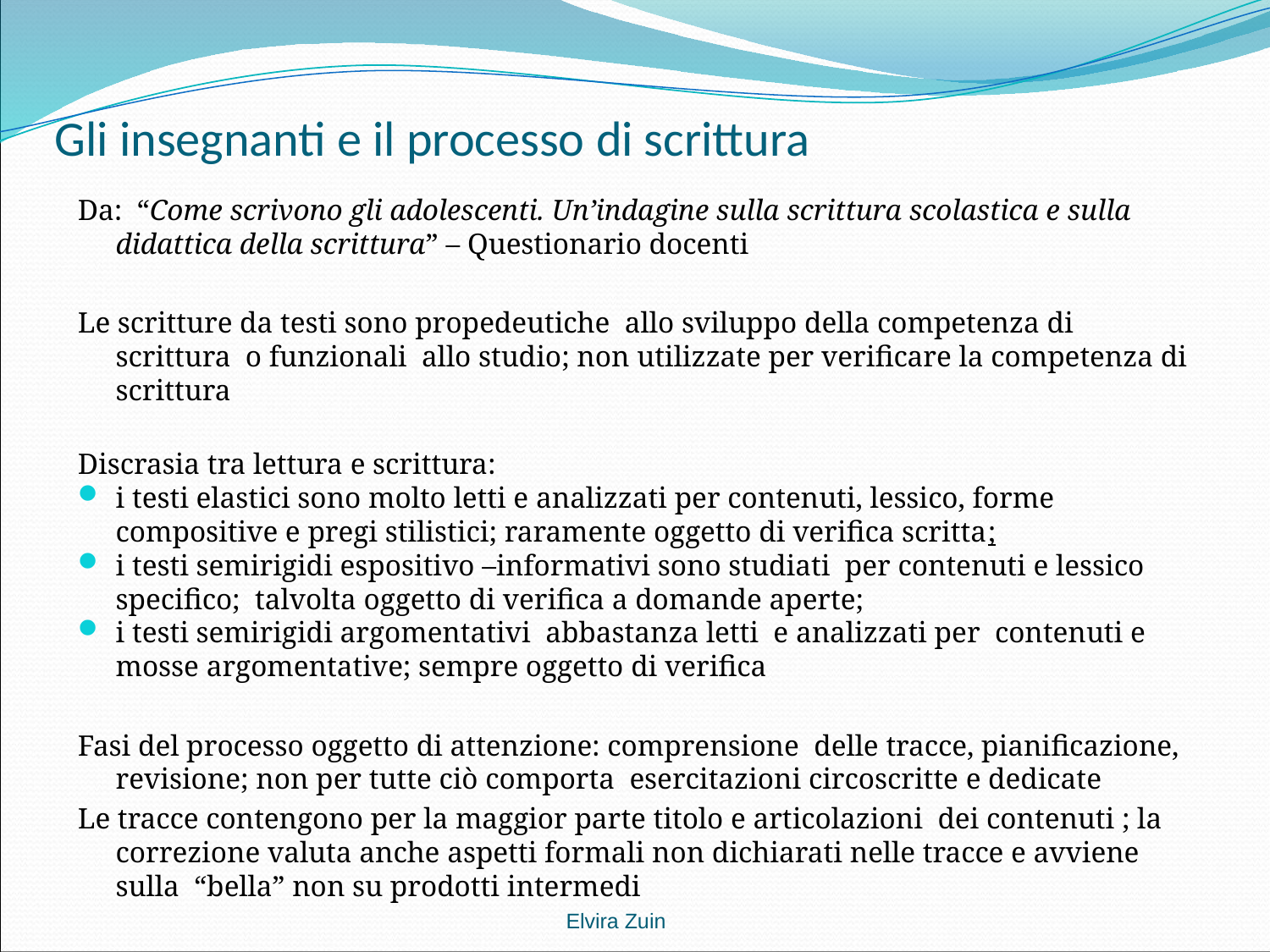

# Gli insegnanti e il processo di scrittura
Da:  “Come scrivono gli adolescenti. Un’indagine sulla scrittura scolastica e sulla didattica della scrittura” – Questionario docenti

Le scritture da testi sono propedeutiche  allo sviluppo della competenza di scrittura  o funzionali  allo studio; non utilizzate per verificare la competenza di scrittura

Discrasia tra lettura e scrittura:
i testi elastici sono molto letti e analizzati per contenuti, lessico, forme compositive e pregi stilistici; raramente oggetto di verifica scritta;
i testi semirigidi espositivo –informativi sono studiati  per contenuti e lessico specifico;  talvolta oggetto di verifica a domande aperte;
i testi semirigidi argomentativi  abbastanza letti  e analizzati per  contenuti e mosse argomentative; sempre oggetto di verifica

Fasi del processo oggetto di attenzione: comprensione  delle tracce, pianificazione, revisione; non per tutte ciò comporta  esercitazioni circoscritte e dedicate
Le tracce contengono per la maggior parte titolo e articolazioni  dei contenuti ; la correzione valuta anche aspetti formali non dichiarati nelle tracce e avviene sulla  “bella” non su prodotti intermedi

                                 Elvira Zuin